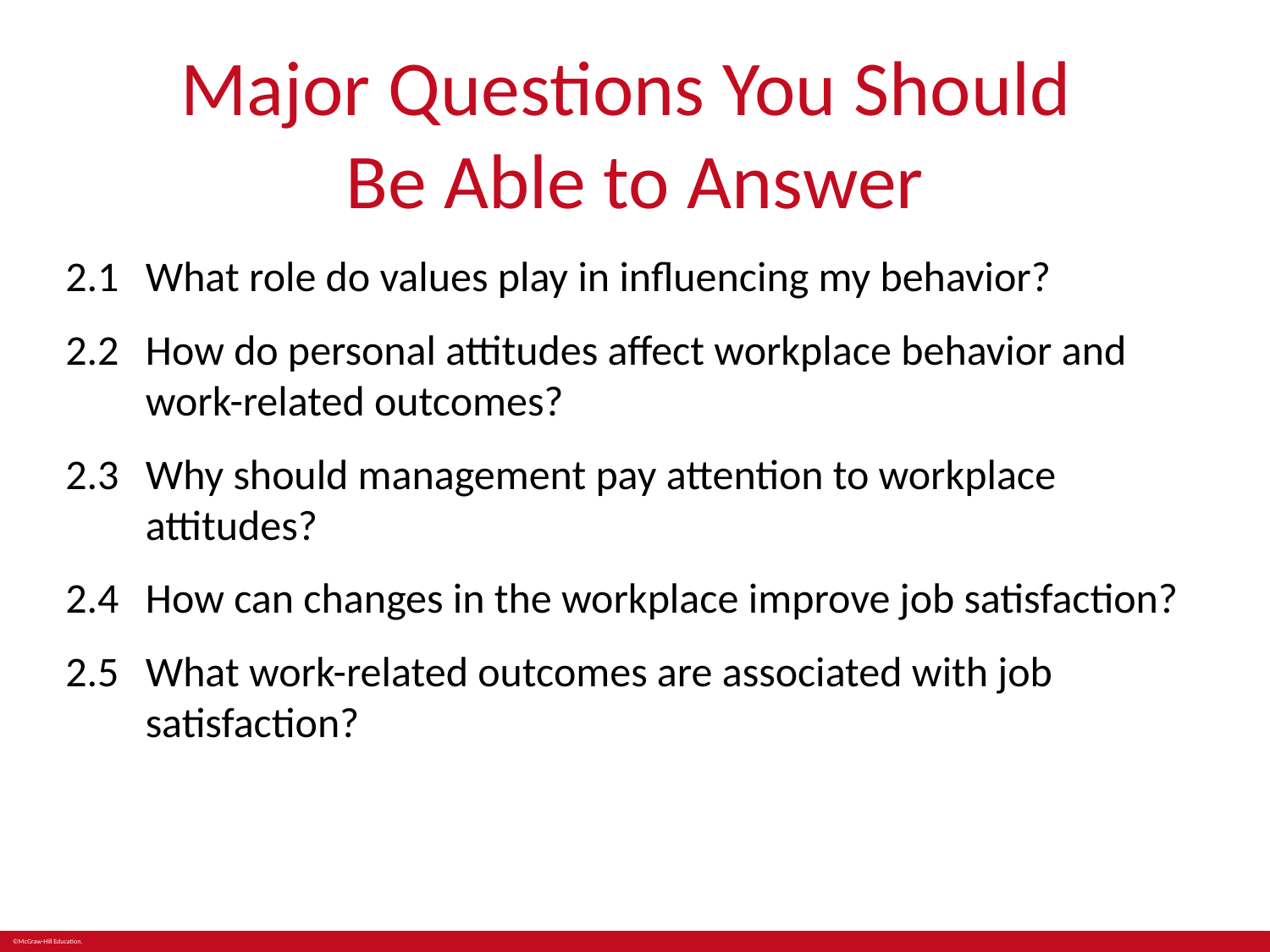

# Major Questions You Should Be Able to Answer
2.1 	What role do values play in influencing my behavior?
2.2 	How do personal attitudes affect workplace behavior and work-related outcomes?
2.3 	Why should management pay attention to workplace attitudes?
2.4 	How can changes in the workplace improve job satisfaction?
2.5 	What work-related outcomes are associated with job satisfaction?